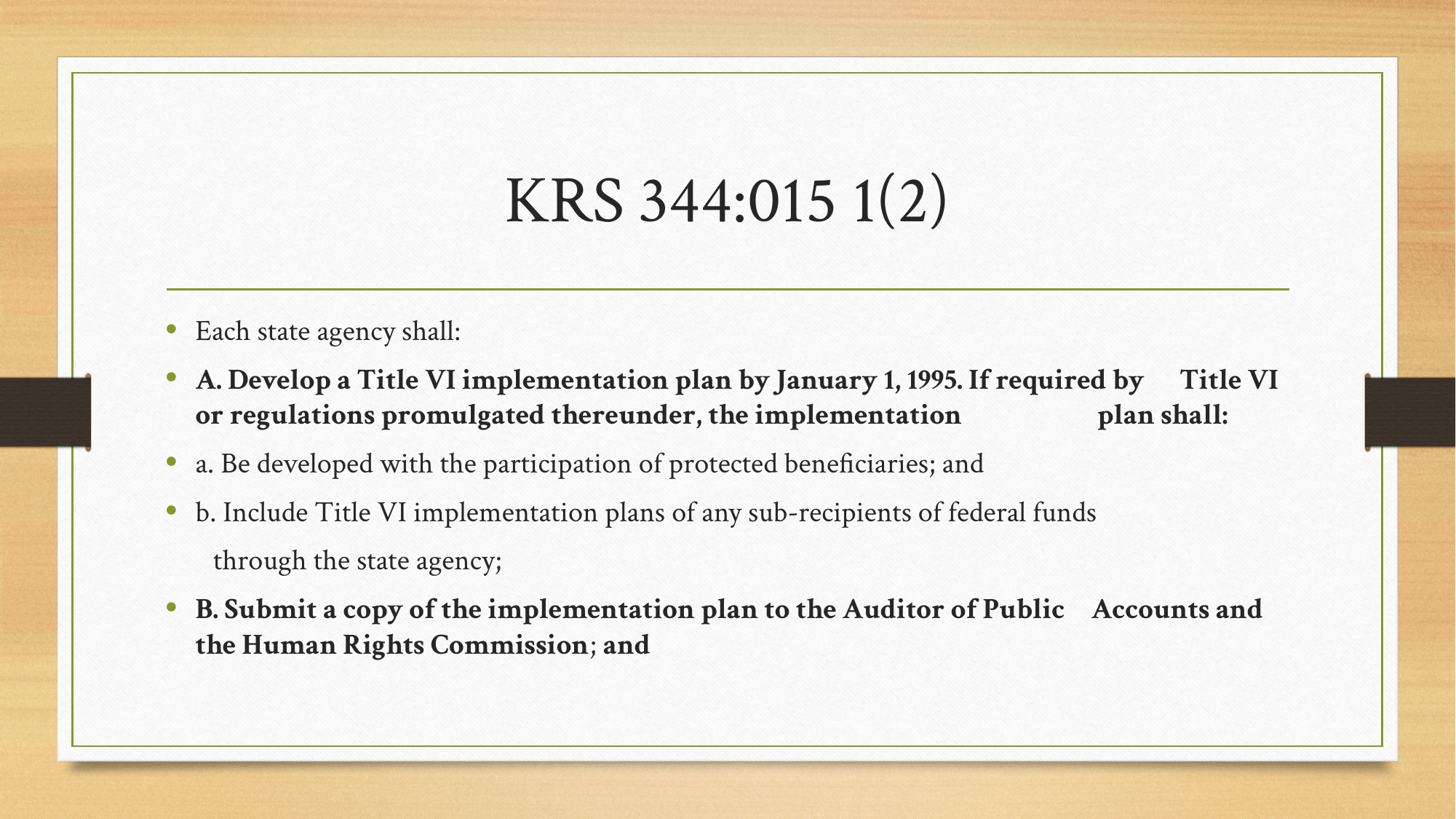

# KRS 344:015 1(2)
Each state agency shall:
A. Develop a Title VI implementation plan by January 1, 1995. If required by   	  Title VI or regulations promulgated thereunder, the implementation 	     	   plan shall:
a. Be developed with the participation of protected beneficiaries; and
b. Include Title VI implementation plans of any sub-recipients of federal funds
through the state agency;
B. Submit a copy of the implementation plan to the Auditor of Public  			  Accounts and the Human Rights Commission; and